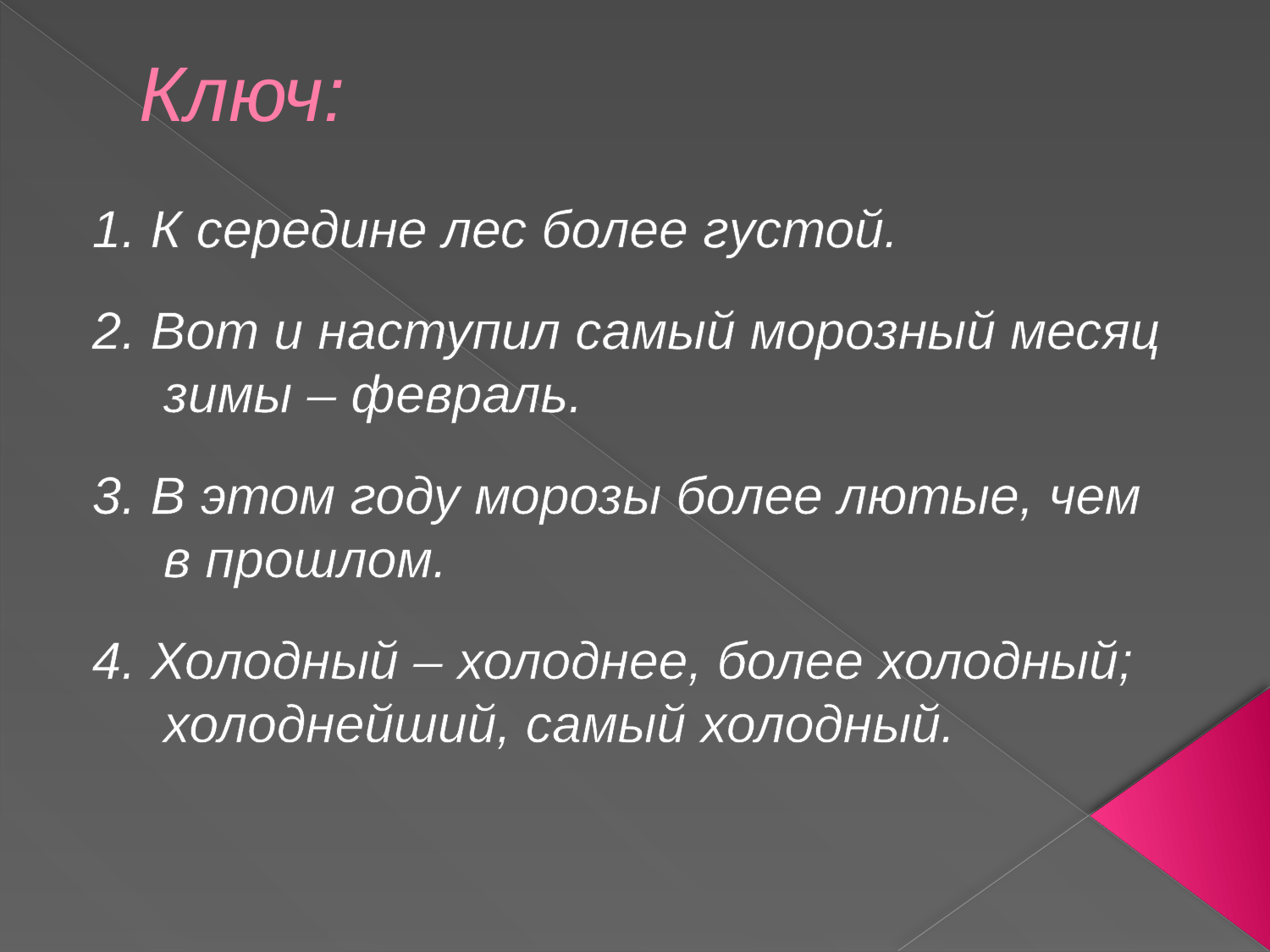

# Ключ:
1. К середине лес более густой.

2. Вот и наступил самый морозный месяц зимы – февраль.

3. В этом году морозы более лютые, чем в прошлом.

4. Холодный – холоднее, более холодный; холоднейший, самый холодный.